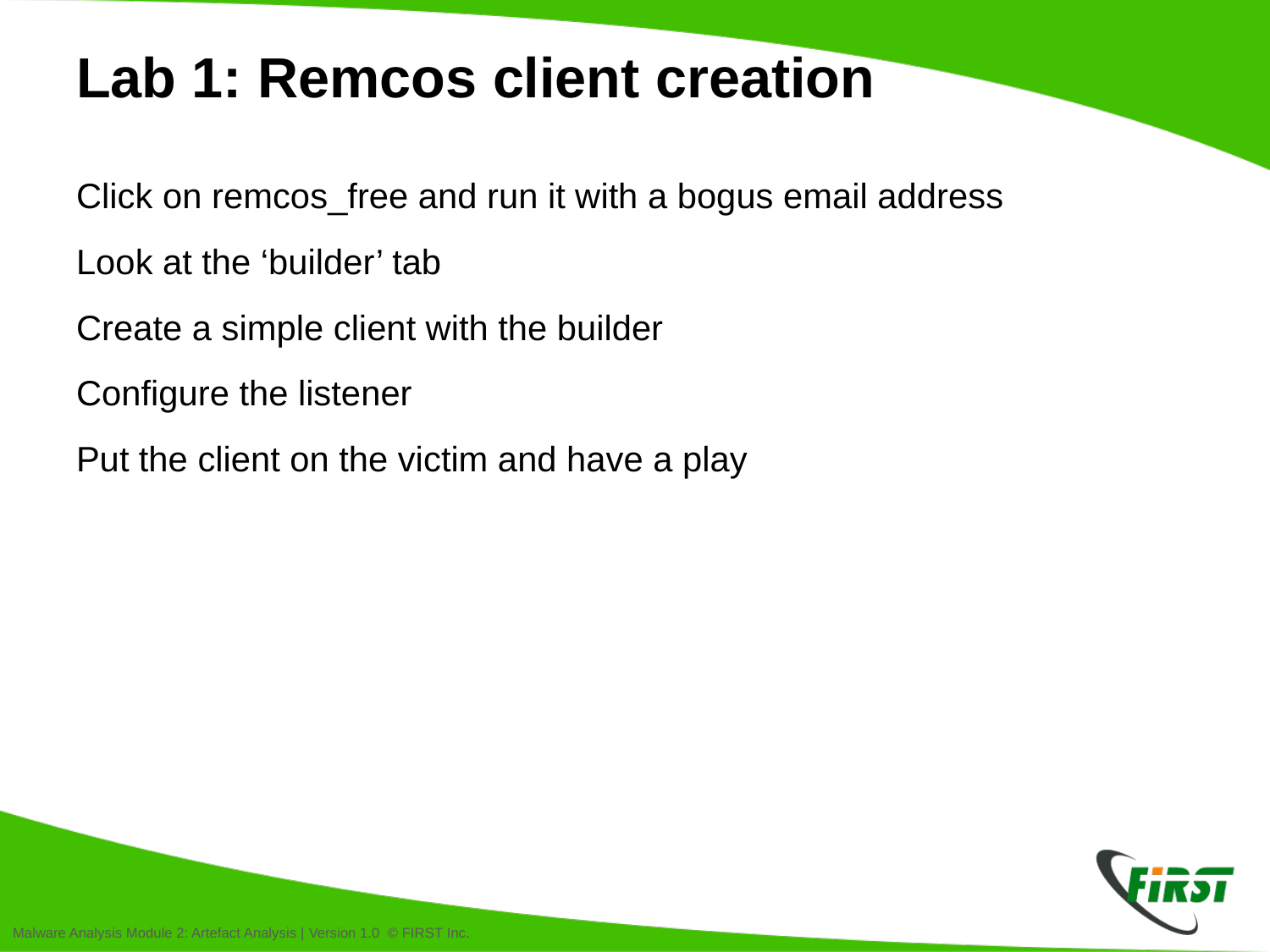

# Lab 1: Remcos client creation
Click on remcos_free and run it with a bogus email address
Look at the ‘builder’ tab
Create a simple client with the builder
Configure the listener
Put the client on the victim and have a play